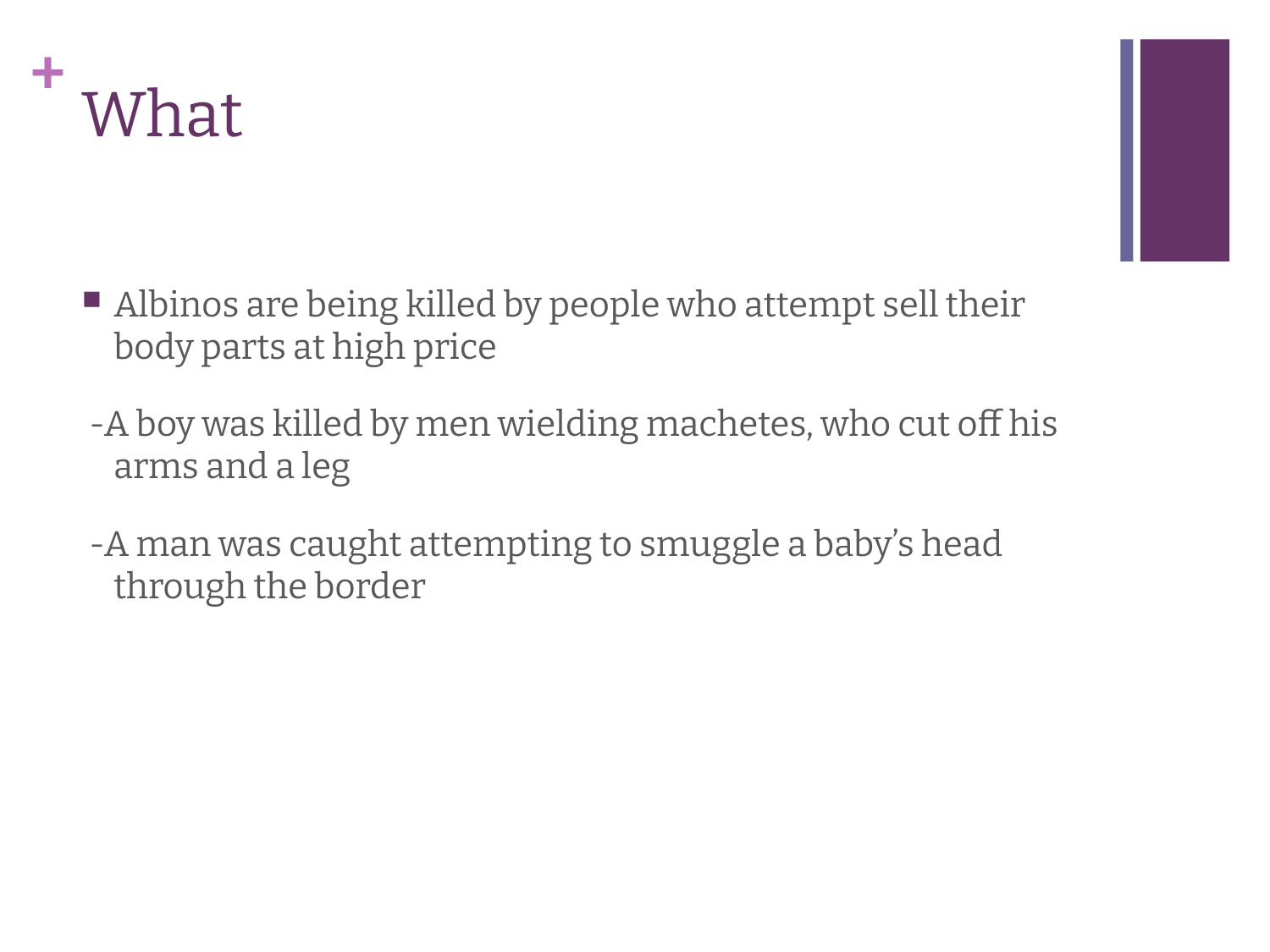

# What
Albinos are being killed by people who attempt sell their body parts at high price
 -A boy was killed by men wielding machetes, who cut off his arms and a leg
 -A man was caught attempting to smuggle a baby’s head through the border